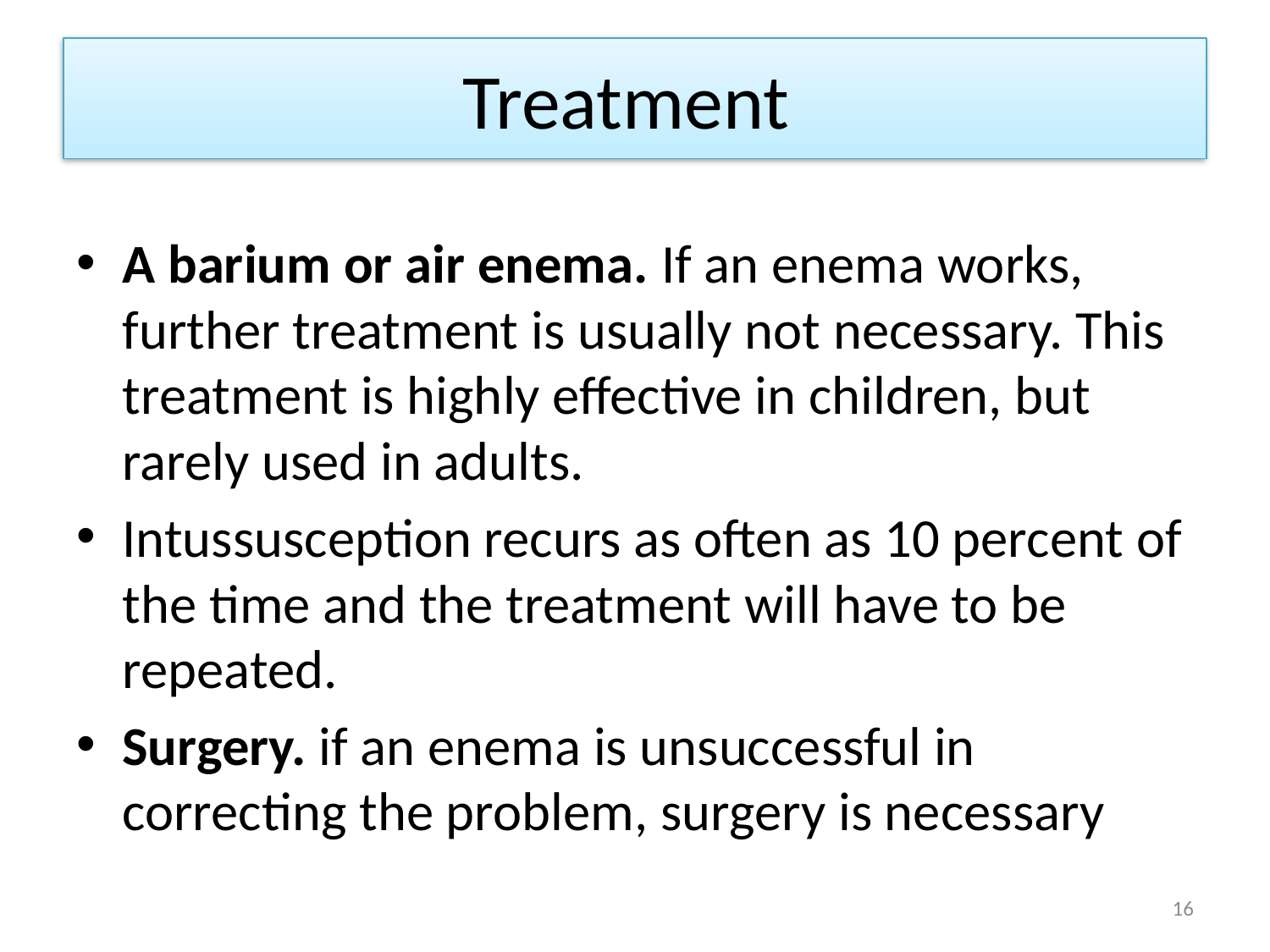

# Treatment
A barium or air enema. If an enema works, further treatment is usually not necessary. This treatment is highly effective in children, but rarely used in adults.
Intussusception recurs as often as 10 percent of the time and the treatment will have to be repeated.
Surgery. if an enema is unsuccessful in correcting the problem, surgery is necessary

16